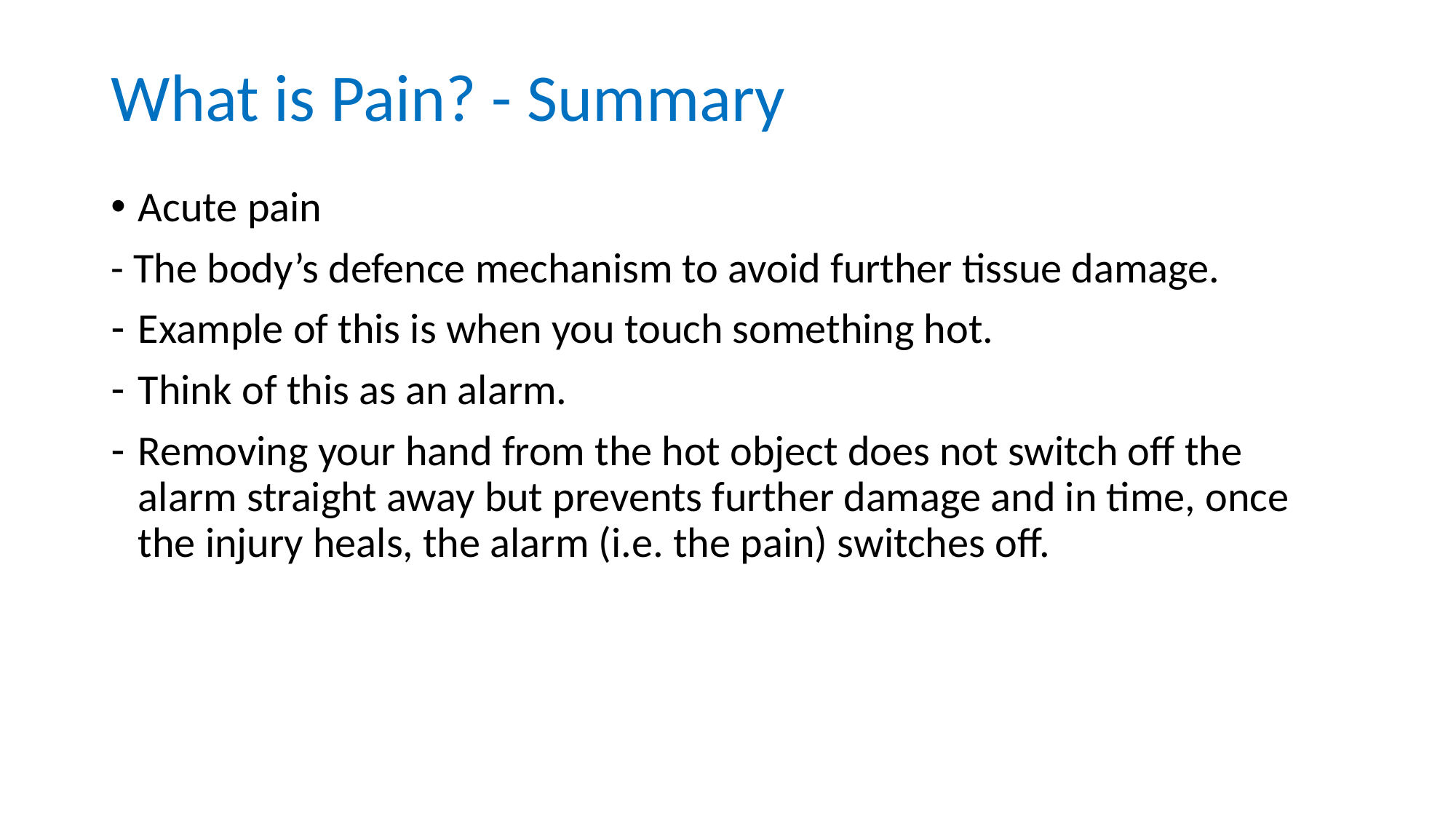

# What is Pain? - Summary
Acute pain
- The body’s defence mechanism to avoid further tissue damage.
Example of this is when you touch something hot.
Think of this as an alarm.
Removing your hand from the hot object does not switch off the alarm straight away but prevents further damage and in time, once the injury heals, the alarm (i.e. the pain) switches off.